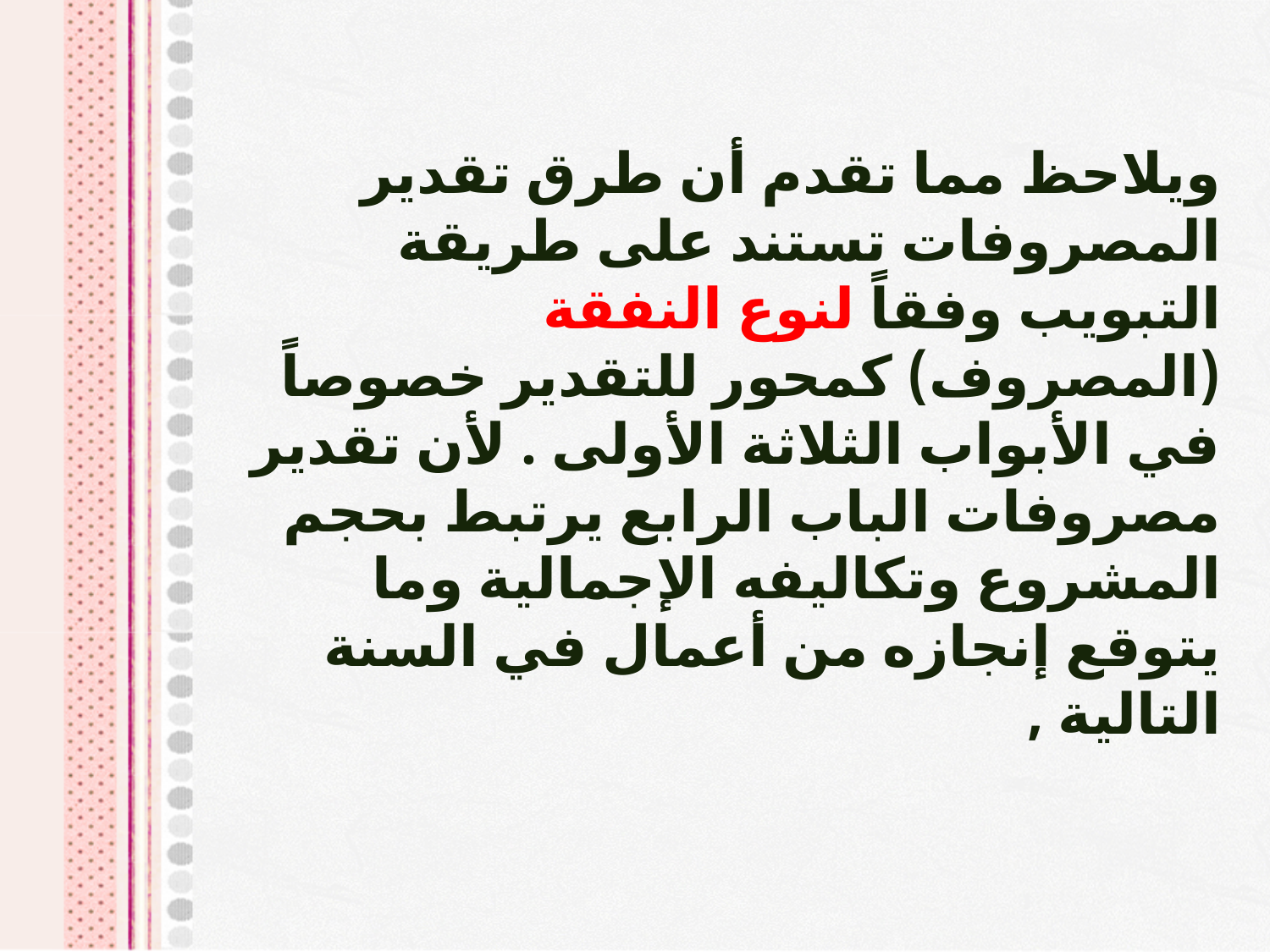

ويلاحظ مما تقدم أن طرق تقدير المصروفات تستند على طريقة التبويب وفقاً لنوع النفقة (المصروف) كمحور للتقدير خصوصاً في الأبواب الثلاثة الأولى . لأن تقدير مصروفات الباب الرابع يرتبط بحجم المشروع وتكاليفه الإجمالية وما يتوقع إنجازه من أعمال في السنة التالية ,